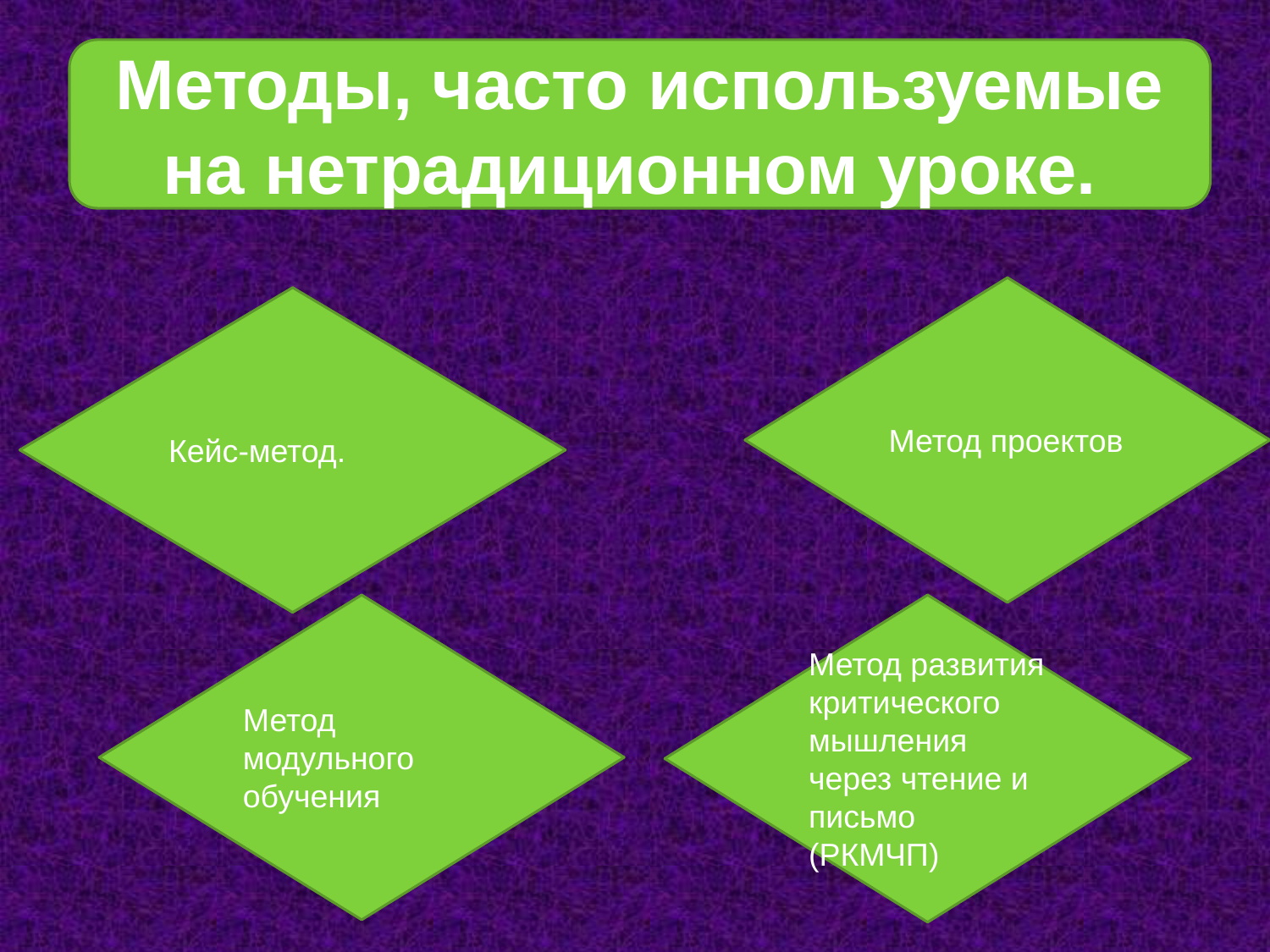

Методы, часто используемые на нетрадиционном уроке.
#

Метод проектов
Кейс-метод.
Метод модульного обучения
Метод развития критического мышления через чтение и письмо (РКМЧП)